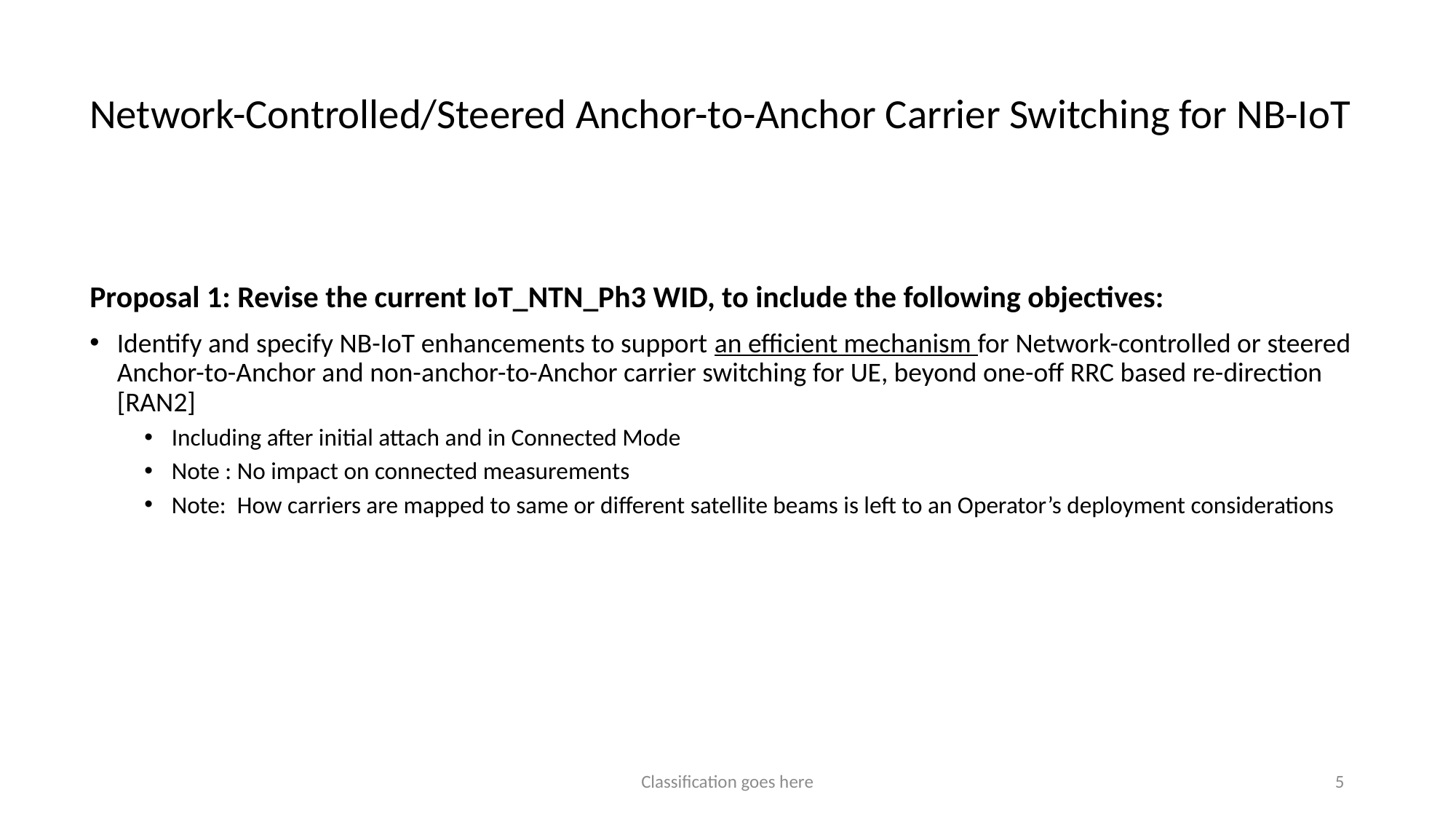

# Network-Controlled/Steered Anchor-to-Anchor Carrier Switching for NB-IoT
Proposal 1: Revise the current IoT_NTN_Ph3 WID, to include the following objectives:
Identify and specify NB-IoT enhancements to support an efficient mechanism for Network-controlled or steered Anchor-to-Anchor and non-anchor-to-Anchor carrier switching for UE, beyond one-off RRC based re-direction [RAN2]
Including after initial attach and in Connected Mode
Note : No impact on connected measurements
Note:  How carriers are mapped to same or different satellite beams is left to an Operator’s deployment considerations

Classification goes here
5